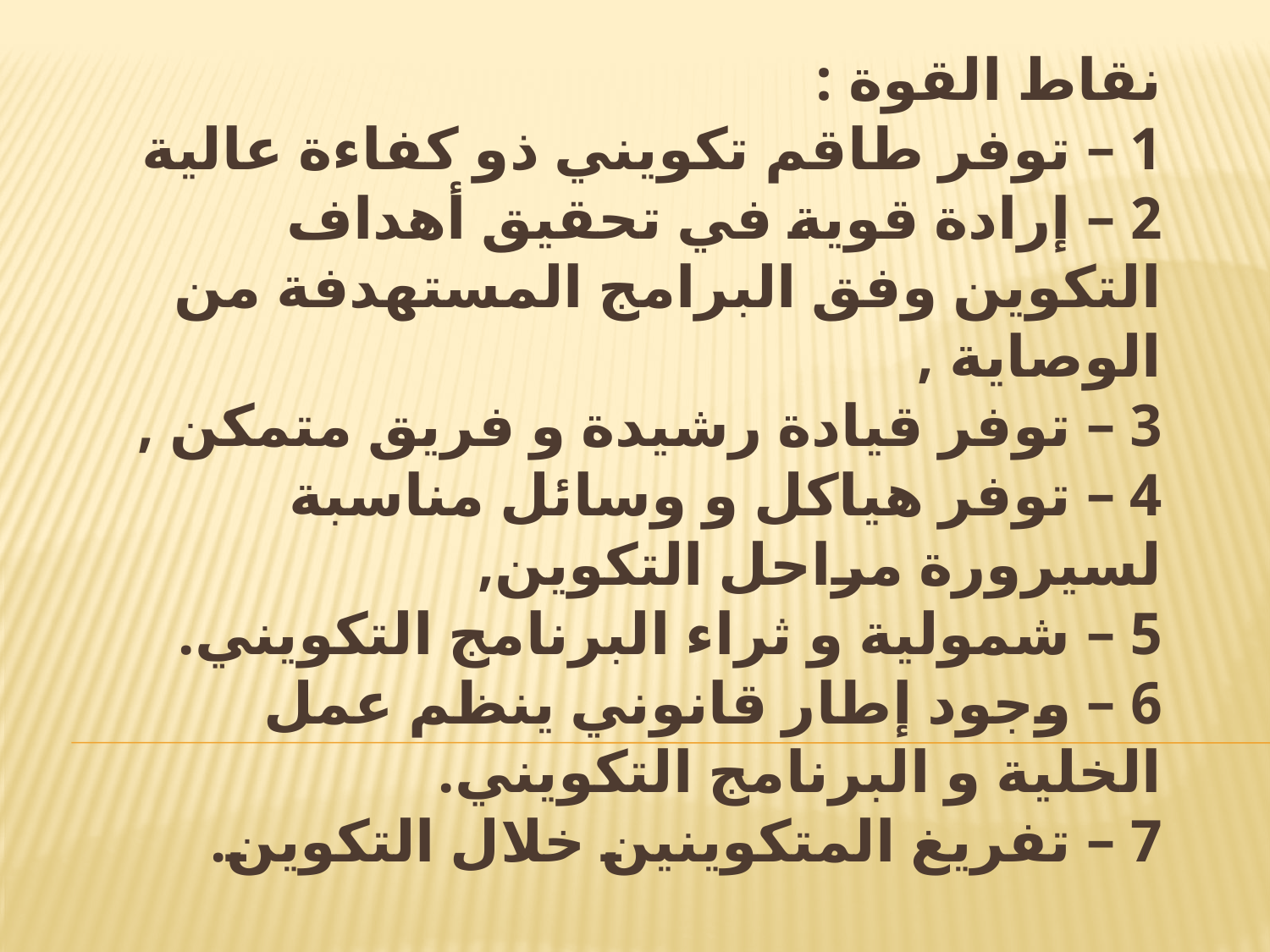

# نقاط القوة : 1 – توفر طاقم تكويني ذو كفاءة عالية 2 – إرادة قوية في تحقيق أهداف التكوين وفق البرامج المستهدفة من الوصاية , 3 – توفر قيادة رشيدة و فريق متمكن , 4 – توفر هياكل و وسائل مناسبة لسيرورة مراحل التكوين, 5 – شمولية و ثراء البرنامج التكويني. 6 – وجود إطار قانوني ينظم عمل الخلية و البرنامج التكويني. 7 – تفريغ المتكوينين خلال التكوين.